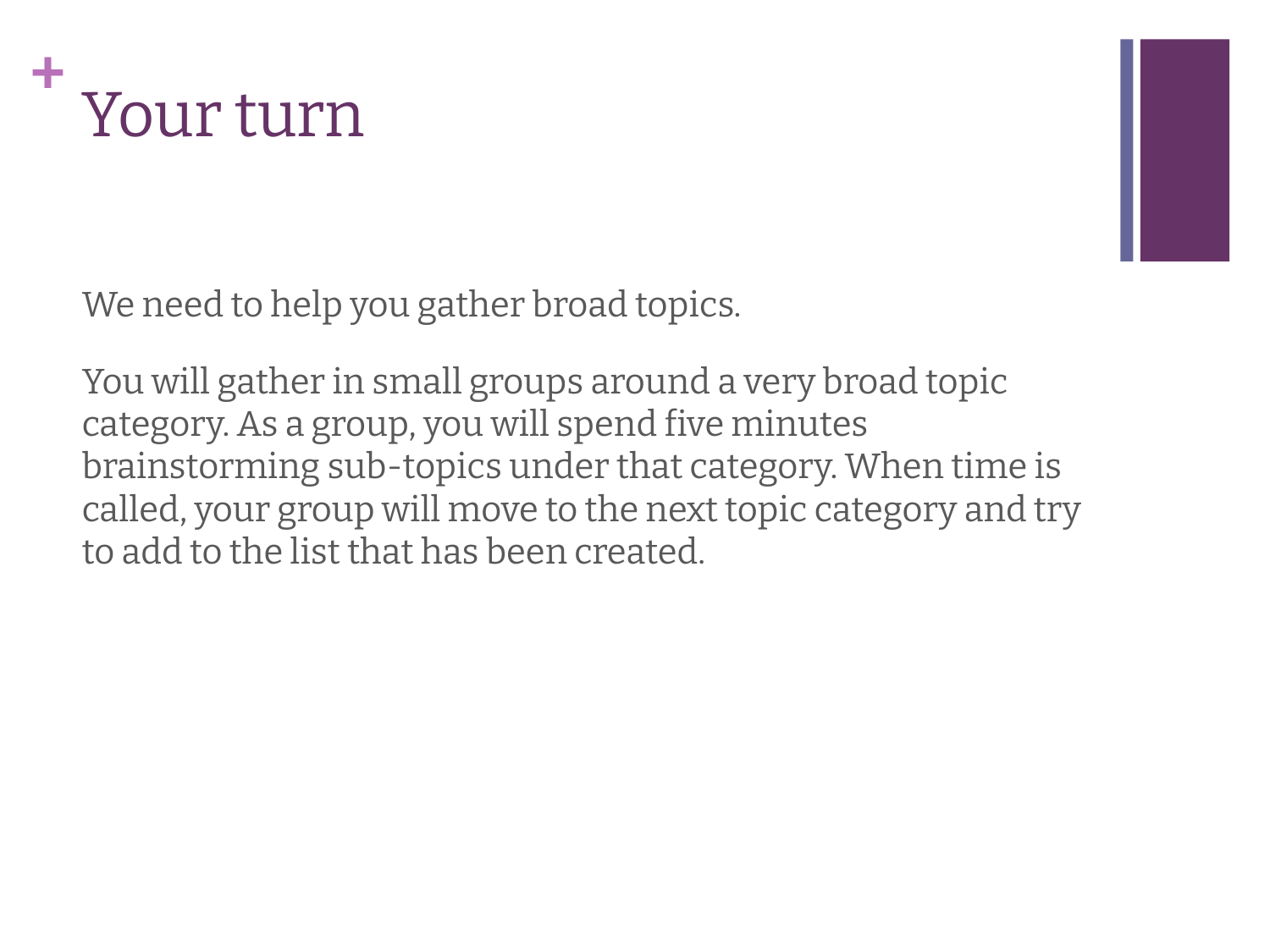

# Your turn
We need to help you gather broad topics.
You will gather in small groups around a very broad topic category. As a group, you will spend five minutes brainstorming sub-topics under that category. When time is called, your group will move to the next topic category and try to add to the list that has been created.